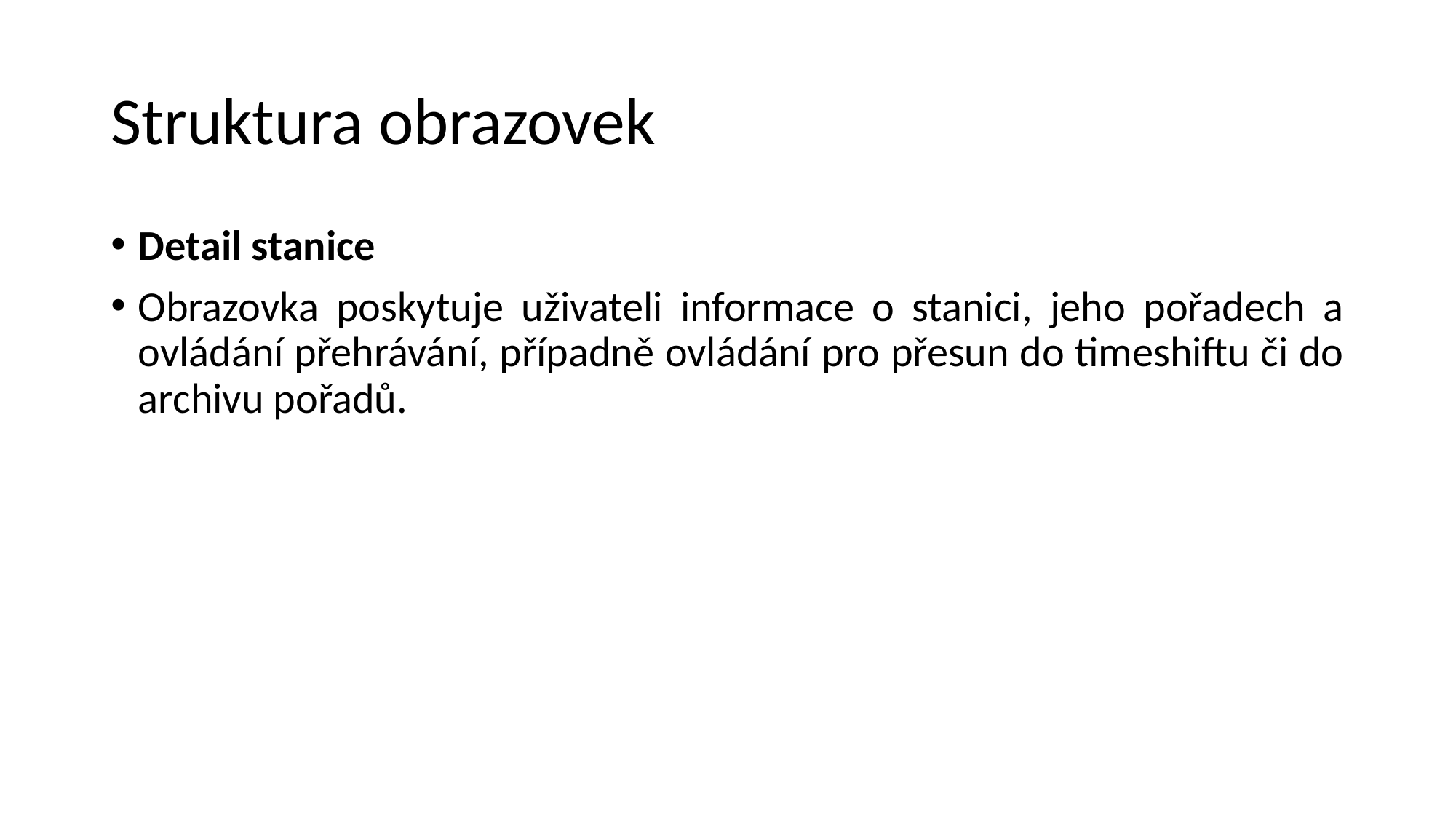

# Struktura obrazovek
Detail stanice
Obrazovka poskytuje uživateli informace o stanici, jeho pořadech a ovládání přehrávání, případně ovládání pro přesun do timeshiftu či do archivu pořadů.